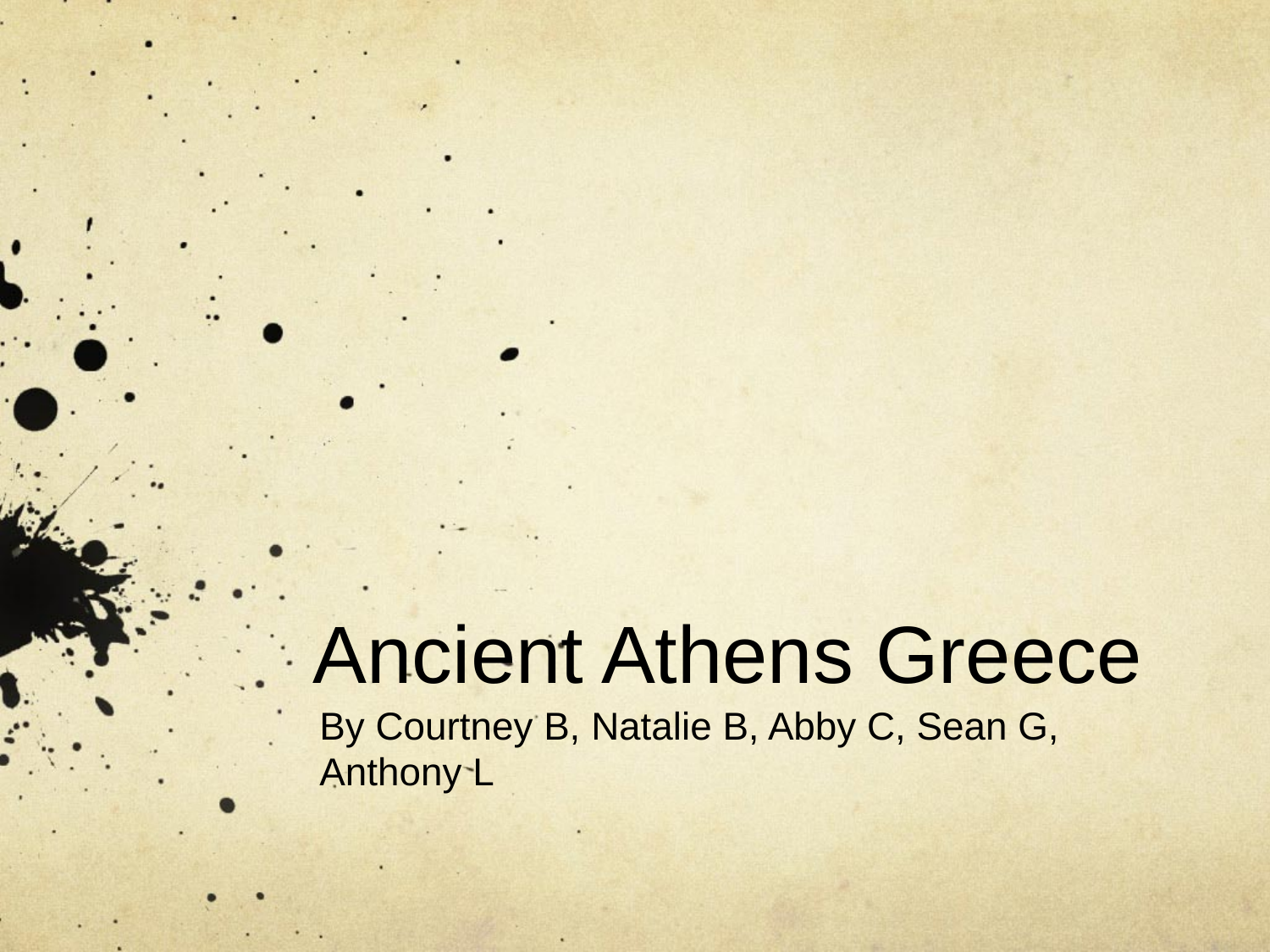

# Ancient Athens Greece
By Courtney B, Natalie B, Abby C, Sean G, Anthony L